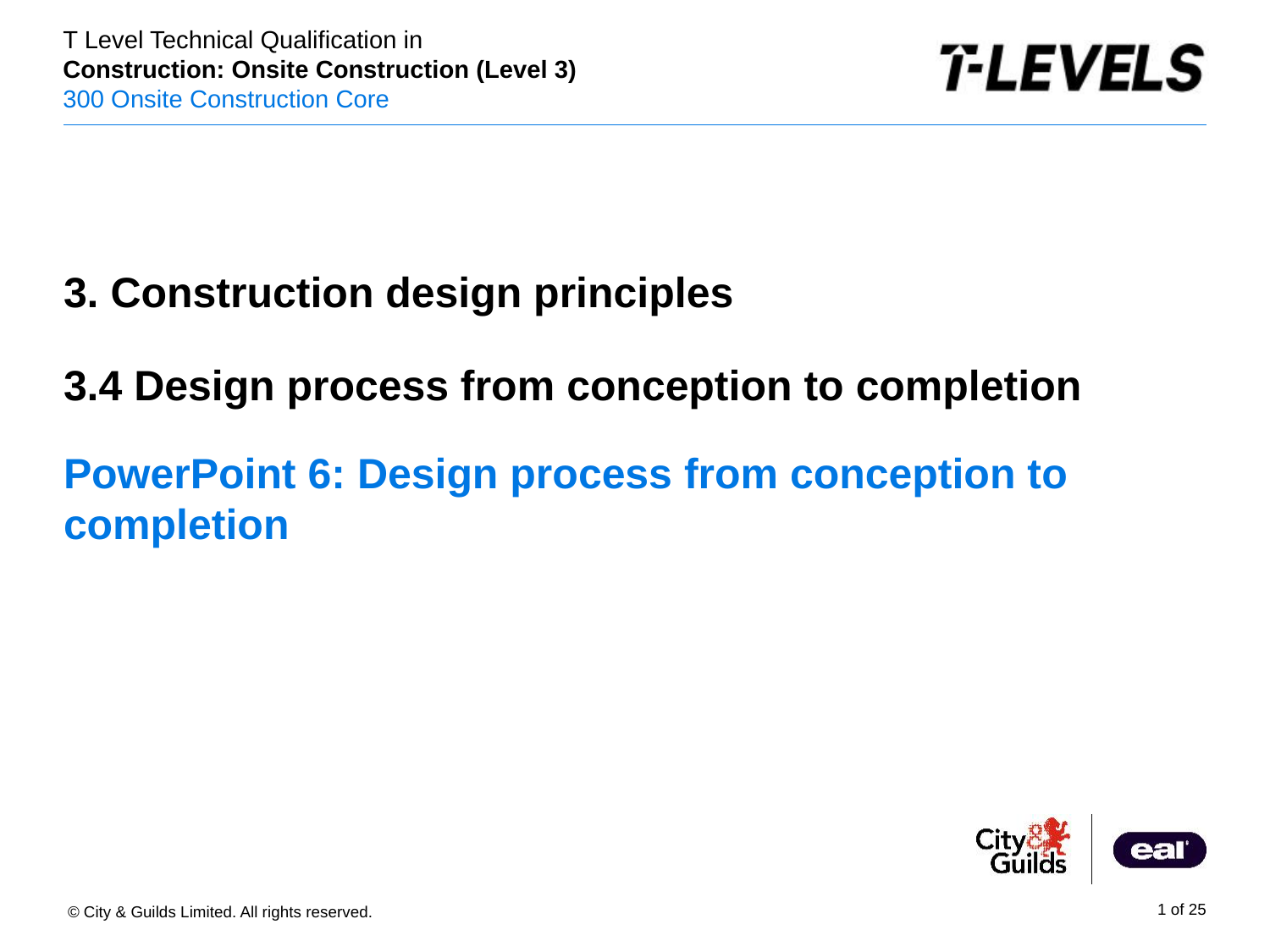

3. Construction design principles

3.4 Design process from conception to completion

# PowerPoint 6: Design process from conception to completion